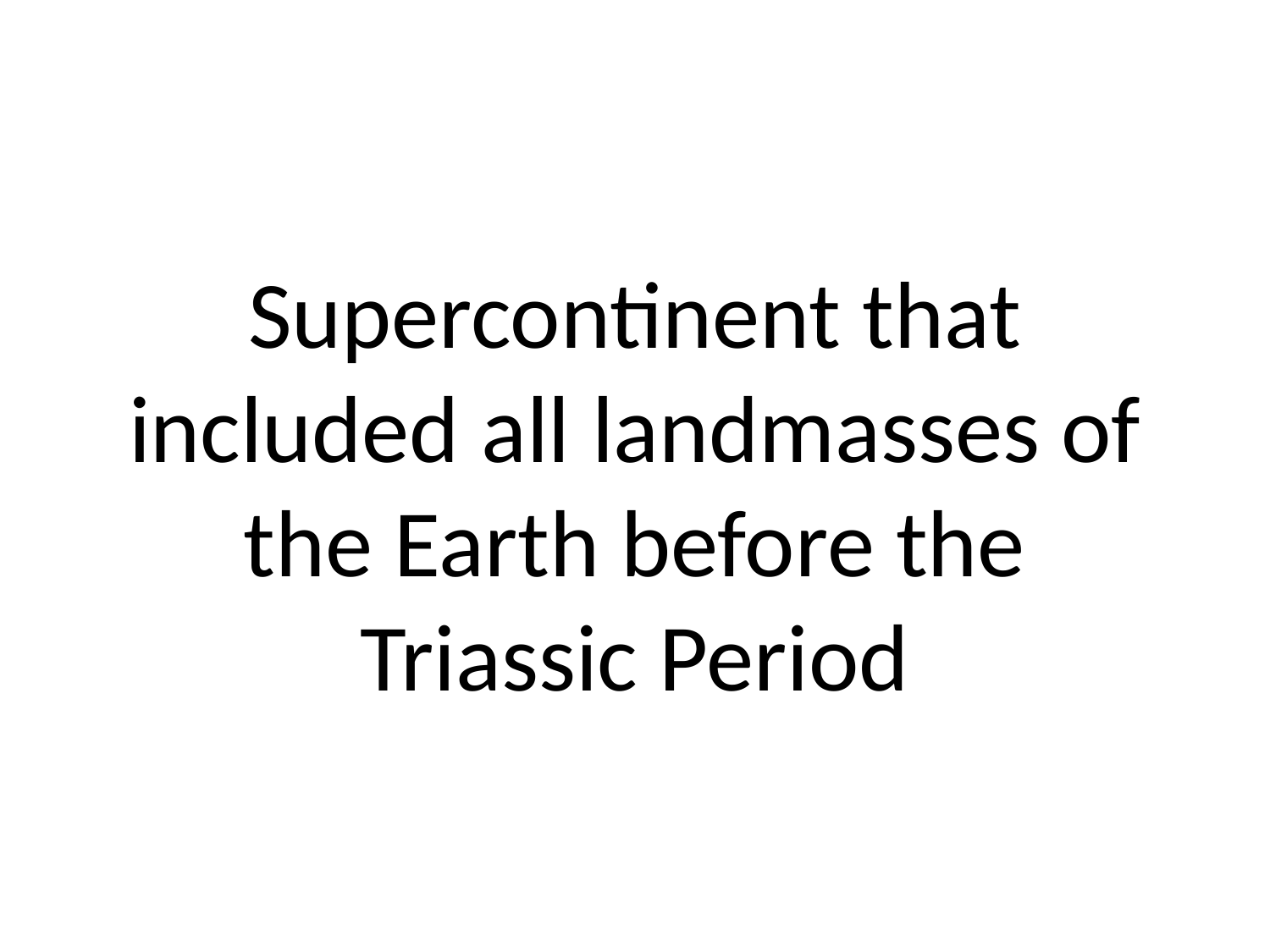

# Supercontinent that included all landmasses of the Earth before the Triassic Period